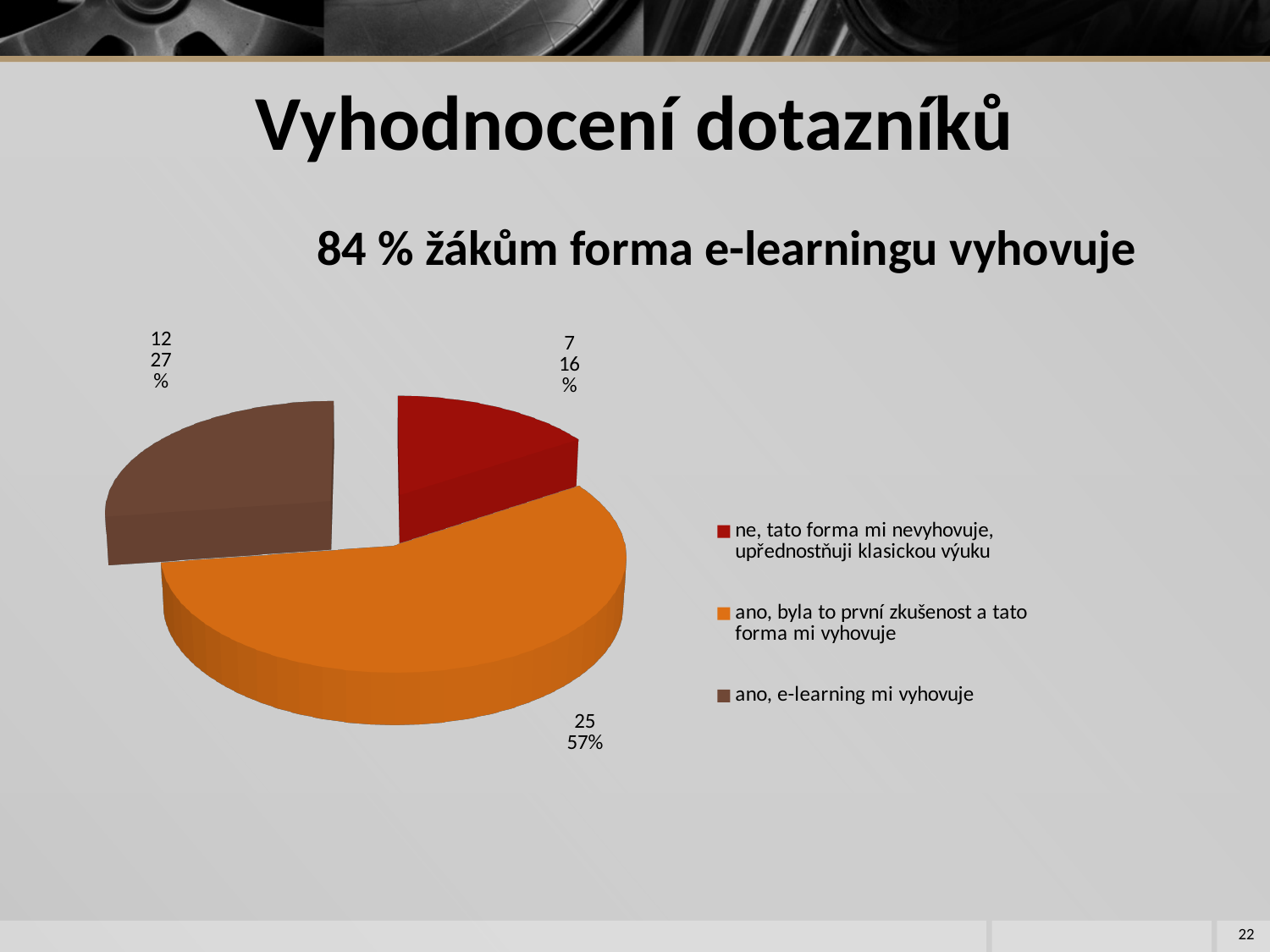

Vyhodnocení dotazníků

[unsupported chart]

84 % žákům forma e-learningu vyhovuje

[unsupported chart]

22